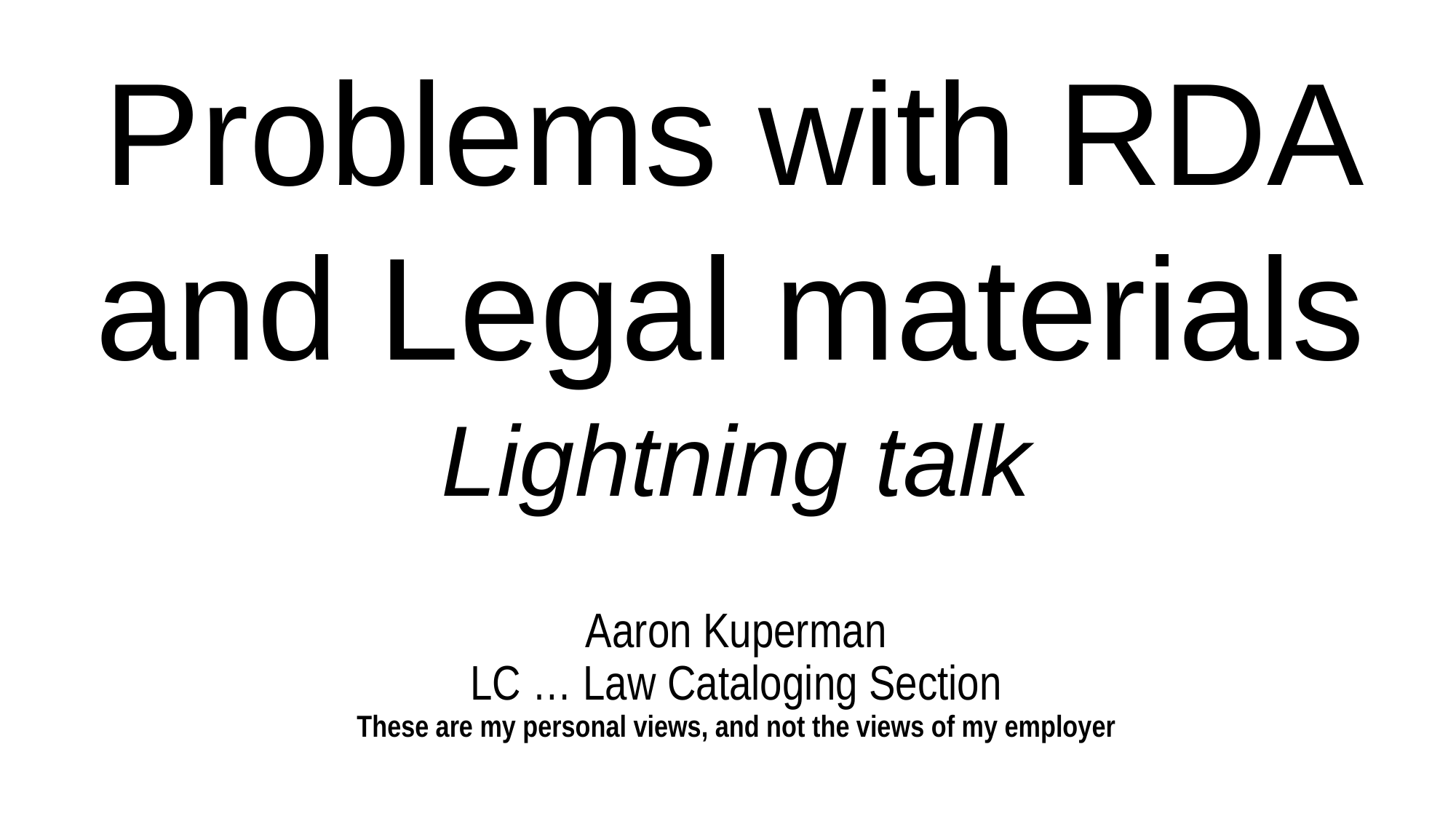

Problems with RDA and Legal materials
Lightning talk

Aaron Kuperman
LC … Law Cataloging Section
These are my personal views, and not the views of my employer